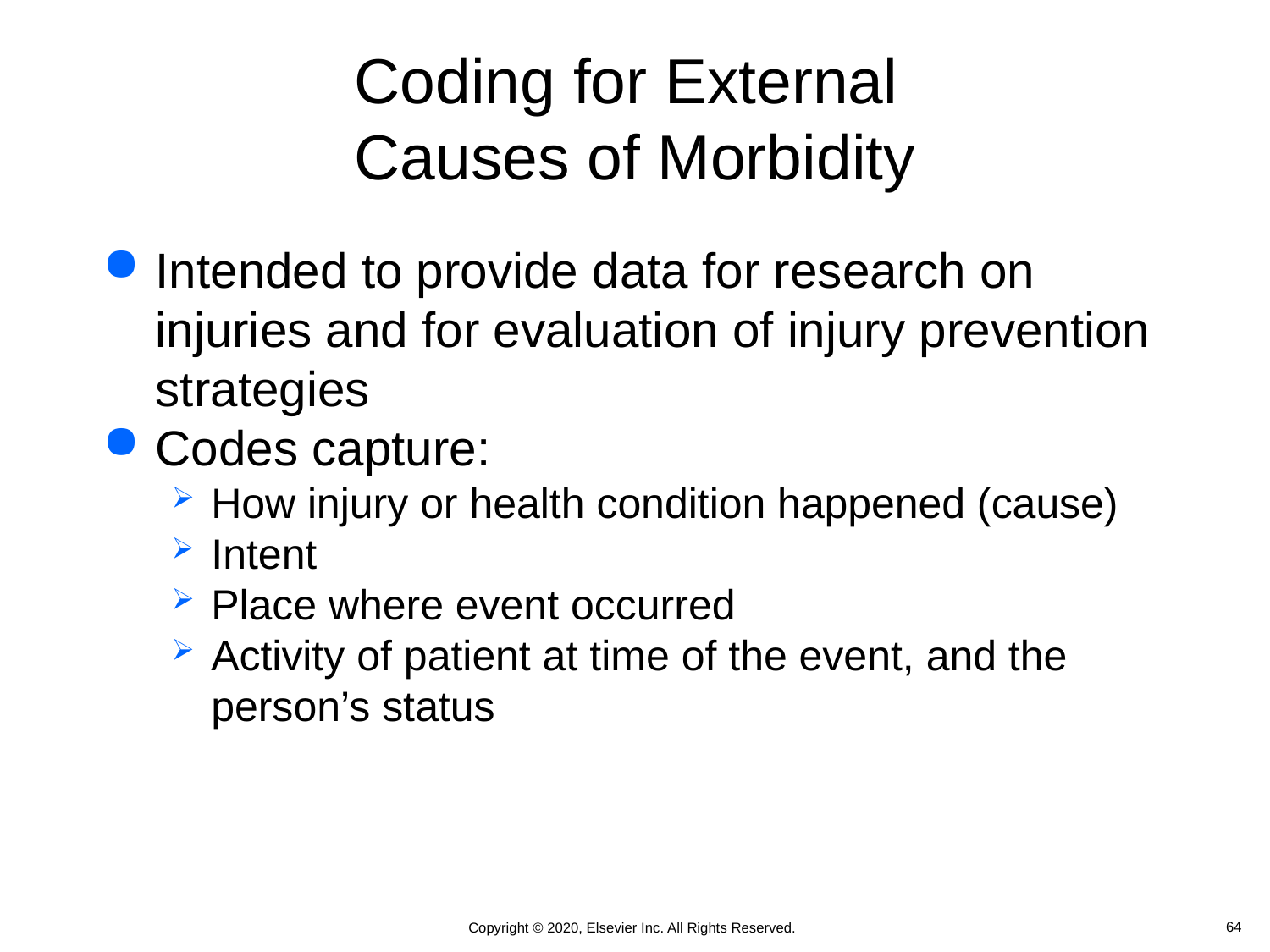

# Coding for External Causes of Morbidity
Intended to provide data for research on injuries and for evaluation of injury prevention strategies
Codes capture:
How injury or health condition happened (cause)
Intent
Place where event occurred
Activity of patient at time of the event, and the person’s status

 64